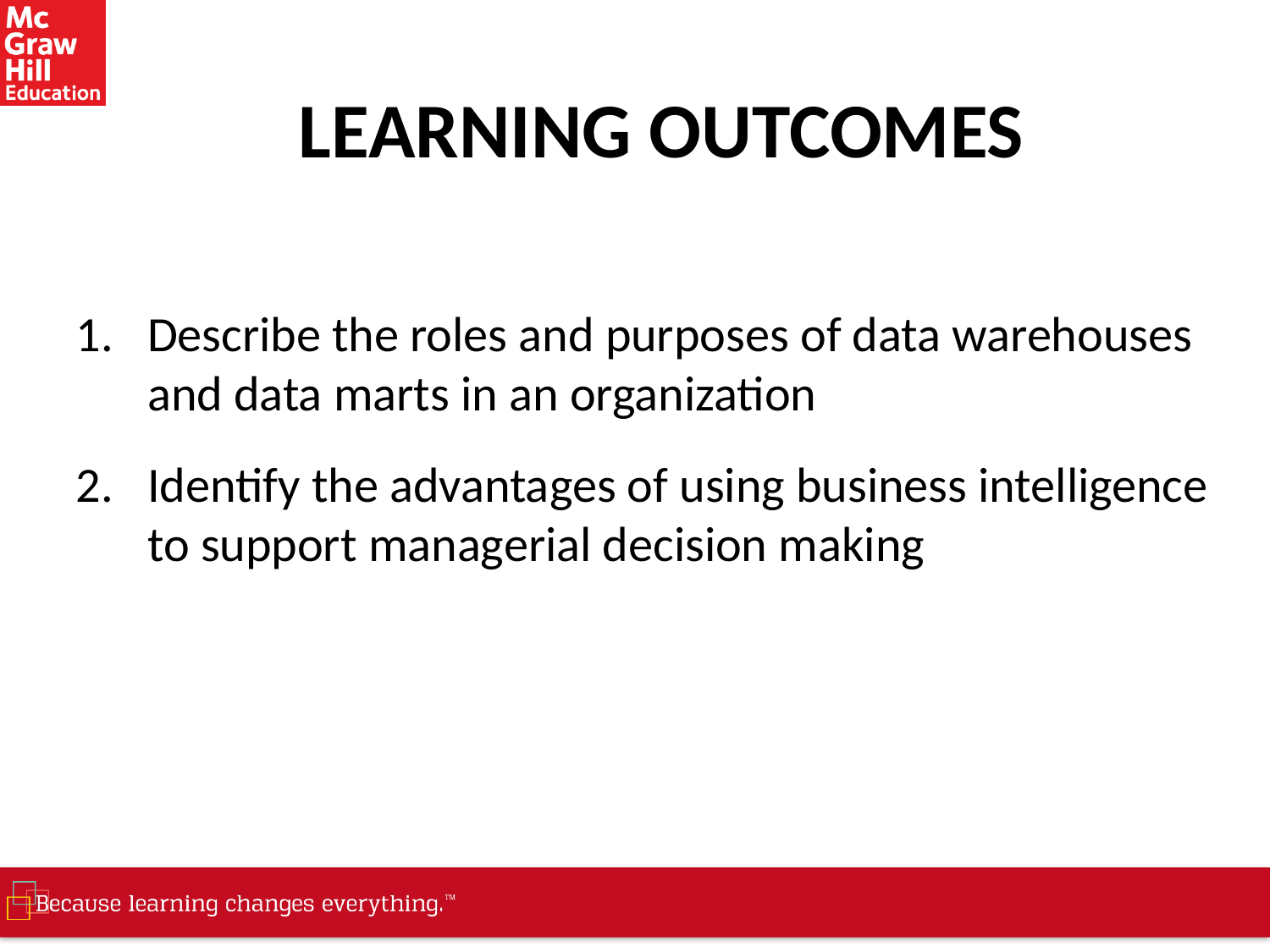

# LEARNING OUTCOMES
Describe the roles and purposes of data warehouses and data marts in an organization
Identify the advantages of using business intelligence to support managerial decision making